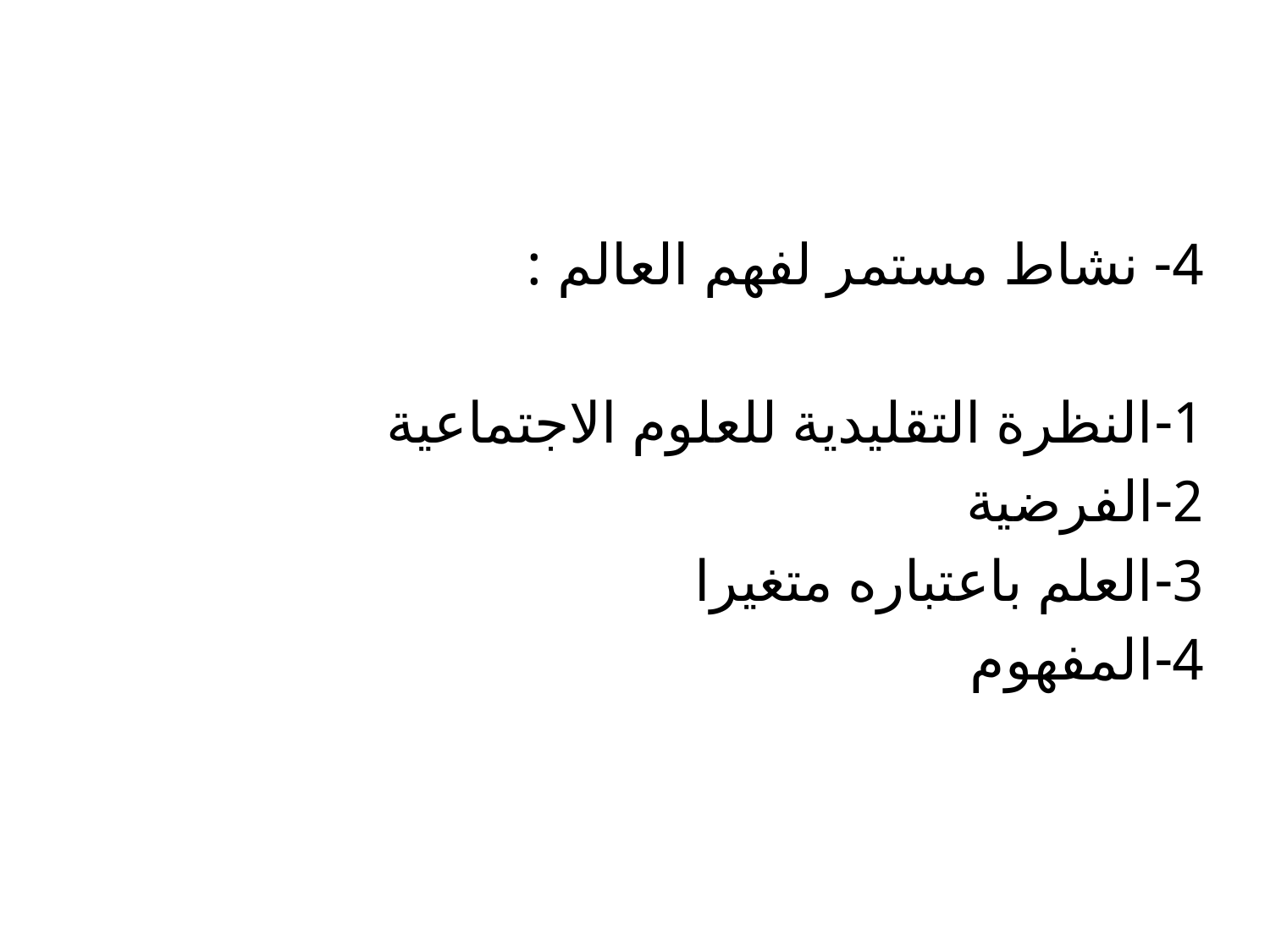

4- نشاط مستمر لفهم العالم :

1-النظرة التقليدية للعلوم الاجتماعية
2-الفرضية
3-العلم باعتباره متغيرا
4-المفهوم